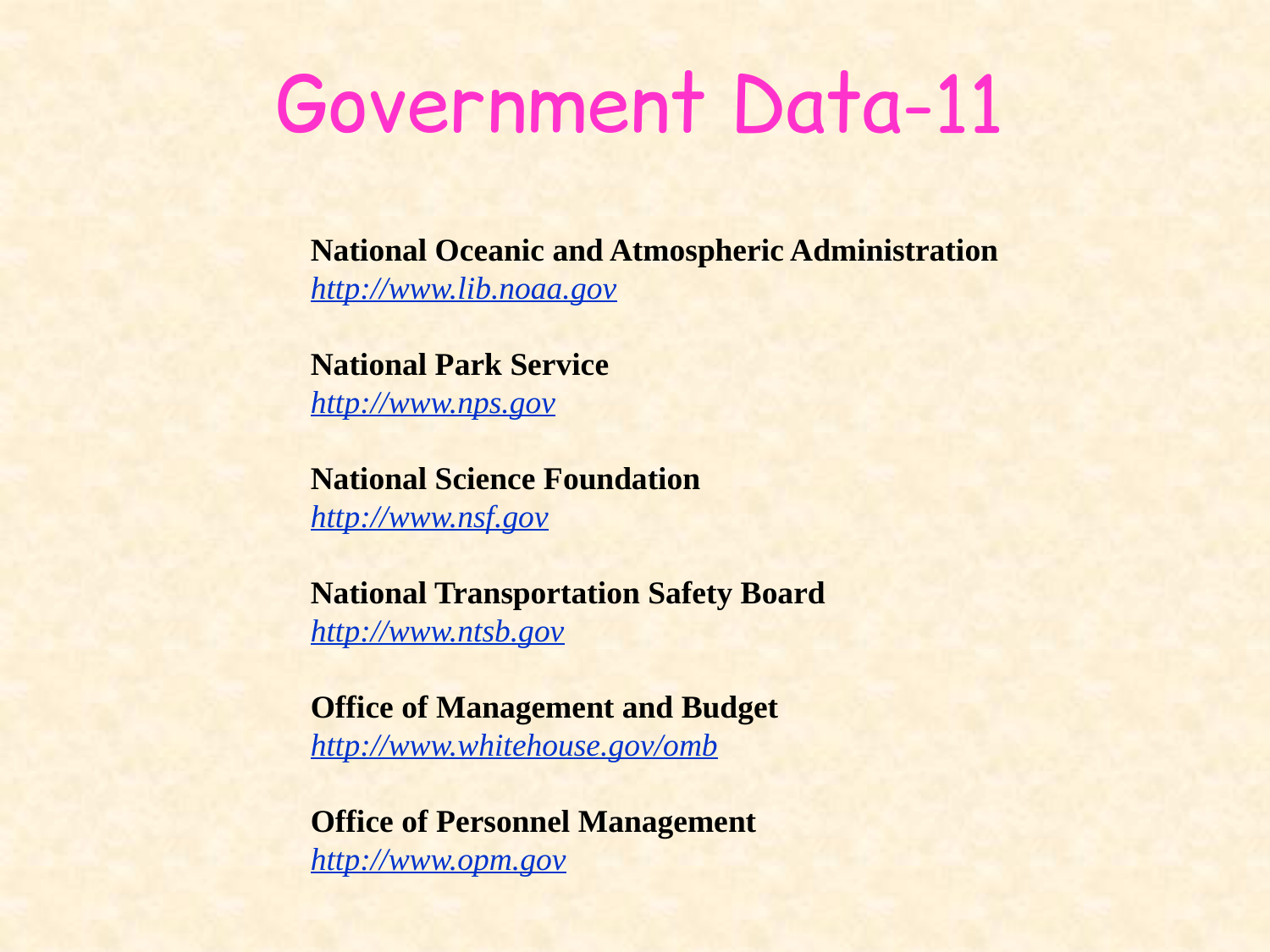

# Government Data-11
National Oceanic and Atmospheric Administration
http://www.lib.noaa.gov

National Park Service
http://www.nps.gov

National Science Foundation
http://www.nsf.gov

National Transportation Safety Board
http://www.ntsb.gov

Office of Management and Budget
http://www.whitehouse.gov/omb

Office of Personnel Management
http://www.opm.gov